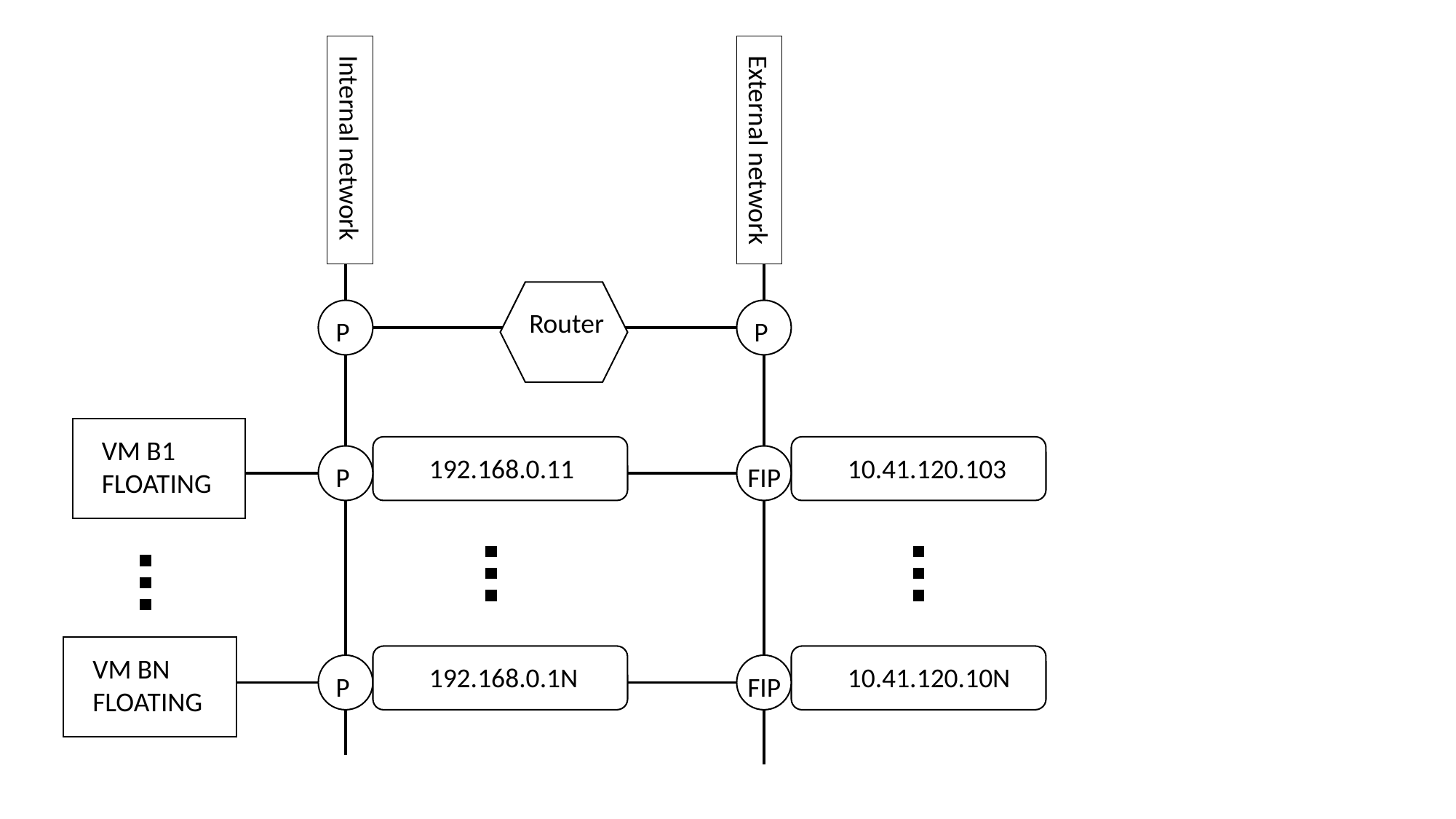

Internal network
External network

Router

P
P

VM B1
FLOATING

192.168.0.11

10.41.120.103
P
FIP

VM BN
FLOATING

192.168.0.1N

10.41.120.10N
P
FIP